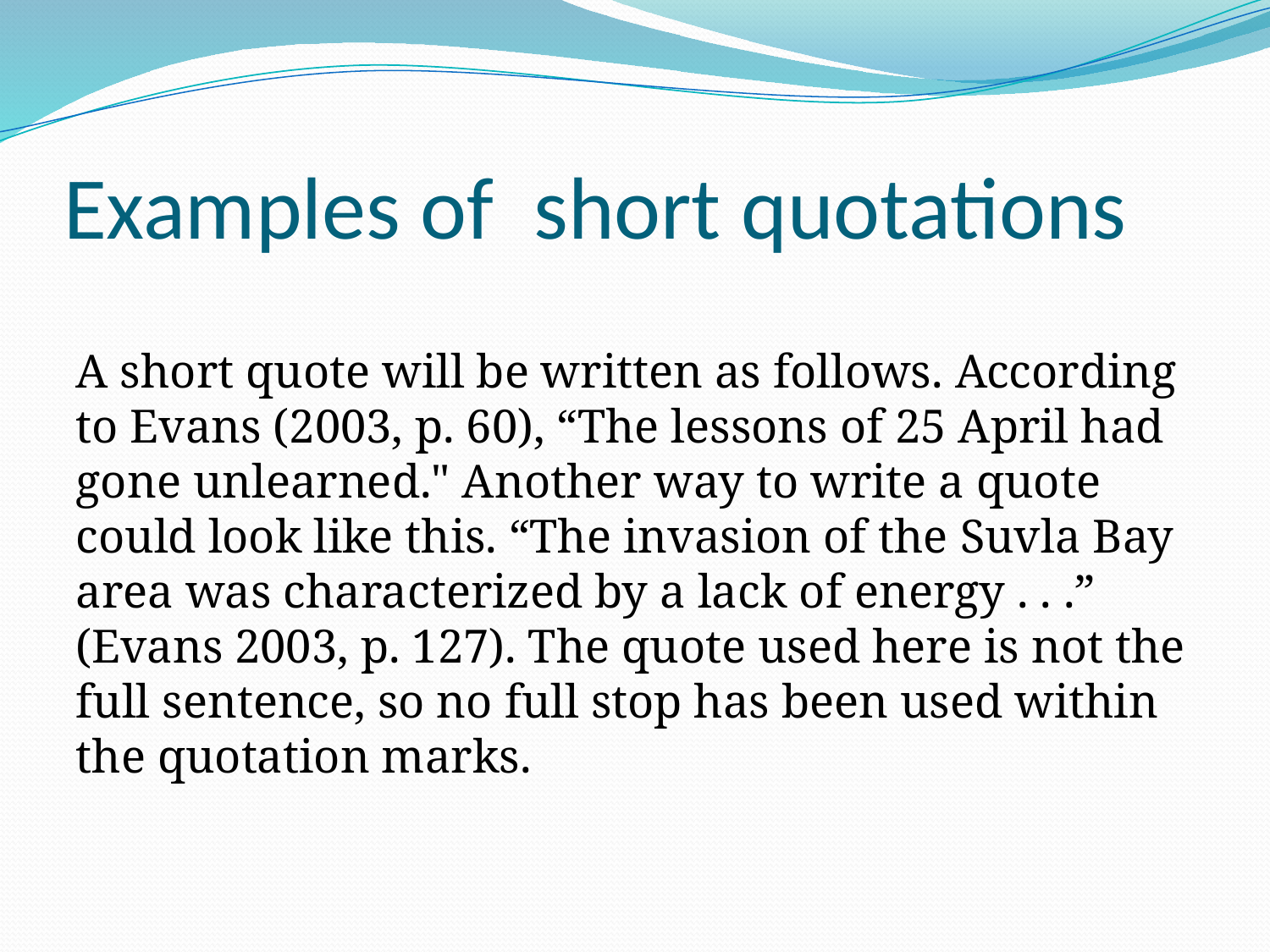

# Examples of  short quotations
A short quote will be written as follows. According to Evans (2003, p. 60), “The lessons of 25 April had gone unlearned." Another way to write a quote could look like this. “The invasion of the Suvla Bay area was characterized by a lack of energy . . .” (Evans 2003, p. 127). The quote used here is not the full sentence, so no full stop has been used within the quotation marks.